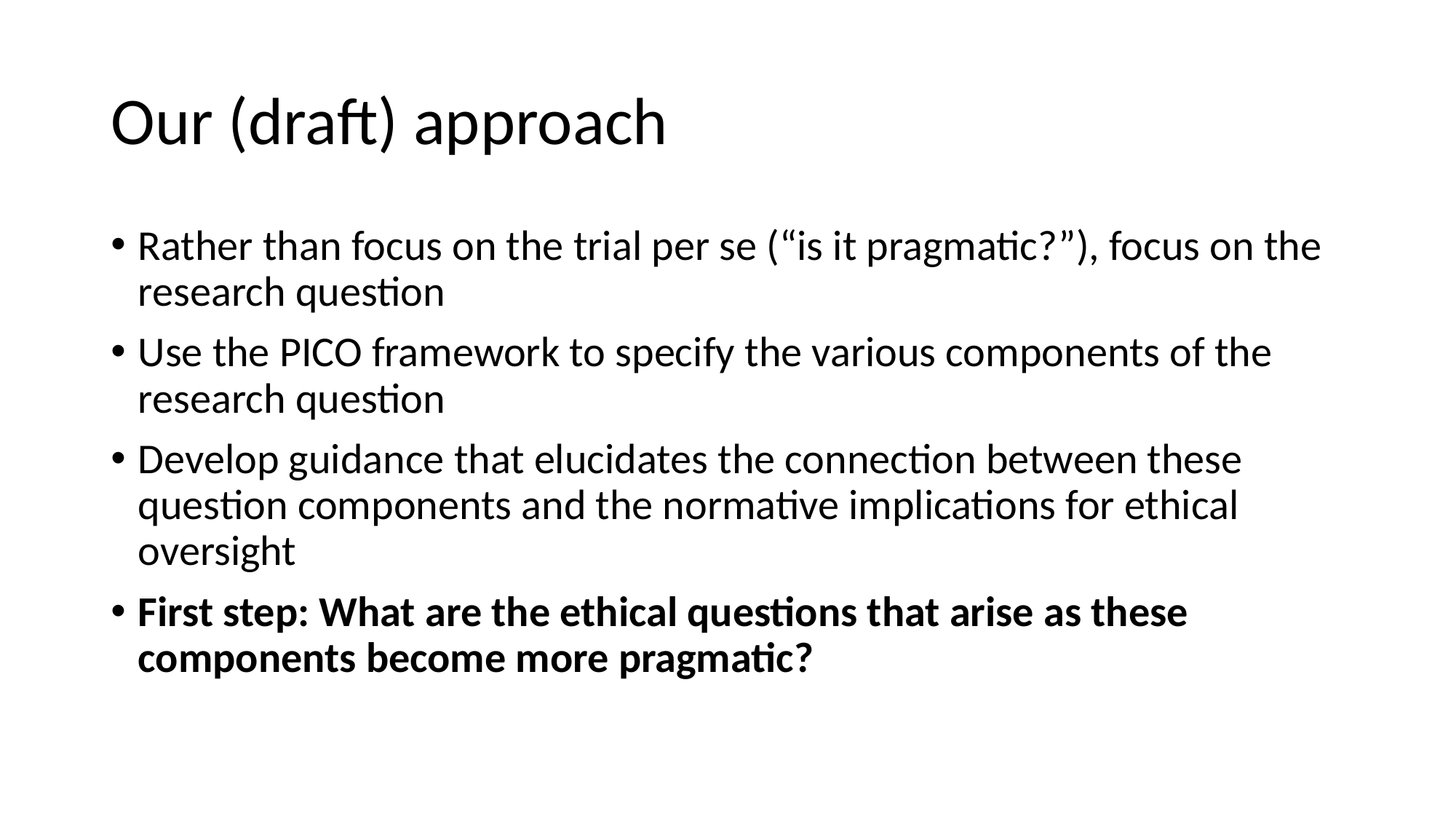

# Our (draft) approach
Rather than focus on the trial per se (“is it pragmatic?”), focus on the research question
Use the PICO framework to specify the various components of the research question
Develop guidance that elucidates the connection between these question components and the normative implications for ethical oversight
First step: What are the ethical questions that arise as these components become more pragmatic?